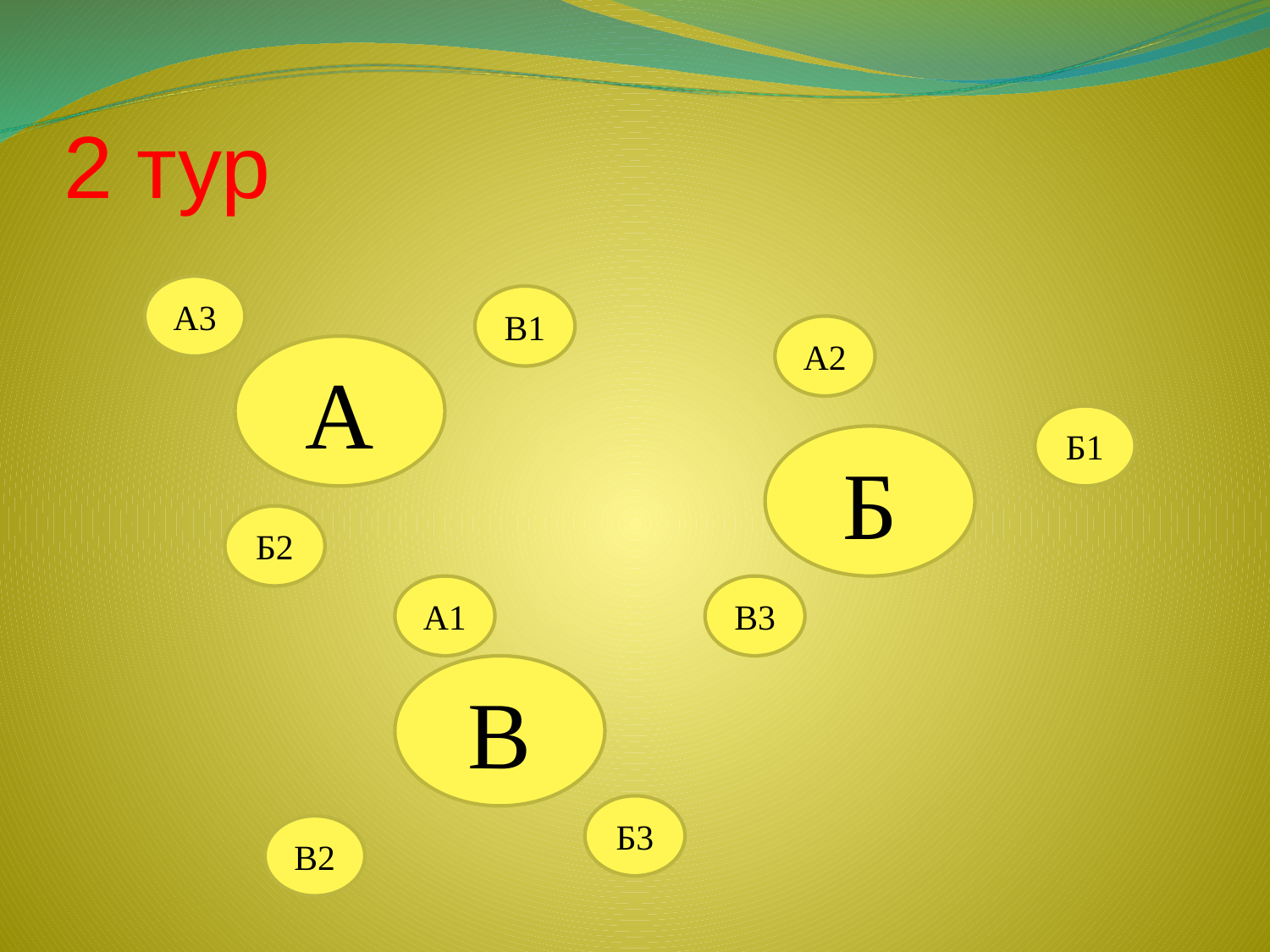

# 2 тур
А3
В1
А2
А
Б1
Б
Б2
А1
В3
В
Б3
В2